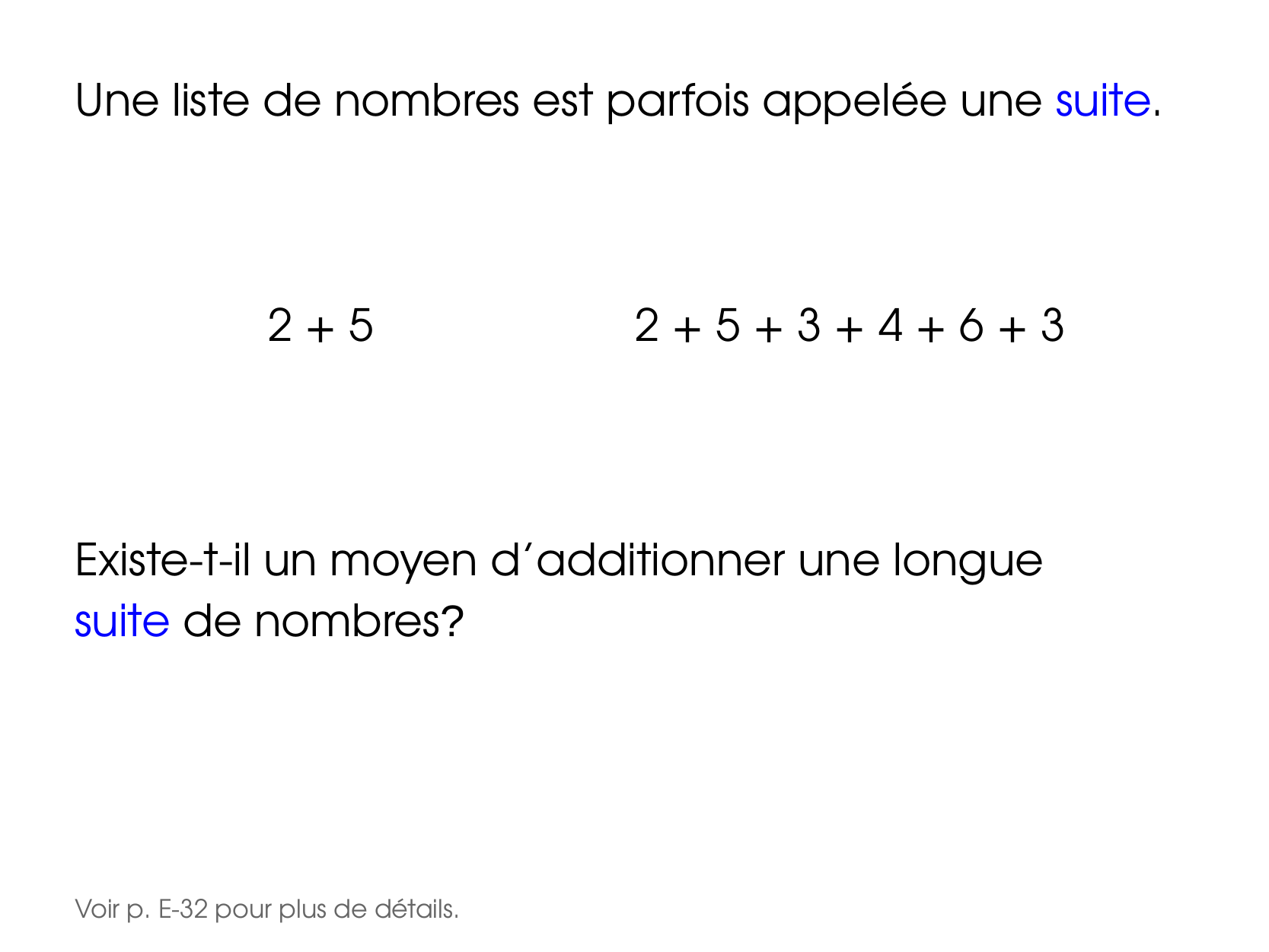

Une liste de nombres est parfois appelée une suite.
2 + 5
2 + 5 + 3 + 4 + 6 + 3
Existe-t-il un moyen d’additionner une longue suite de nombres?
Voir p. E-32 pour plus de détails.